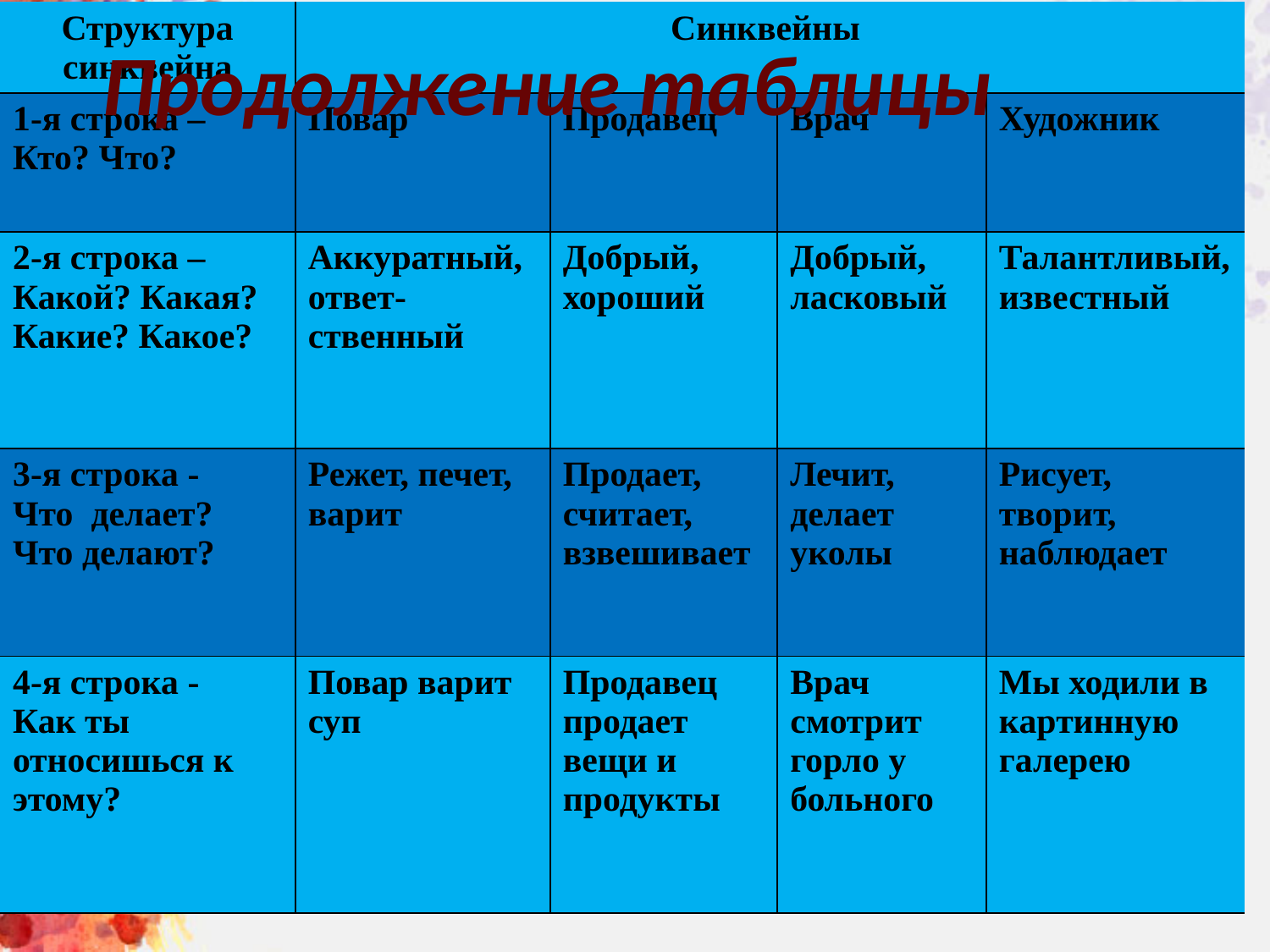

| Структура синквейна | Синквейны |  |  |  |
| --- | --- | --- | --- | --- |
| 1-я строка – Кто? Что? | Повар | Продавец | Врач | Художник |
| 2-я строка – Какой? Какая? Какие? Какое? | Аккуратный, ответ- ственный | Добрый, хороший | Добрый, ласковый | Талантливый, известный |
| 3-я строка - Что делает? Что делают? | Режет, печет, варит | Продает, считает, взвешивает | Лечит, делает уколы | Рисует, творит, наблюдает |
| 4-я строка - Как ты относишься к этому? | Повар варит суп | Продавец продает вещи и продукты | Врач смотрит горло у больного | Мы ходили в картинную галерею |
Продолжение таблицы